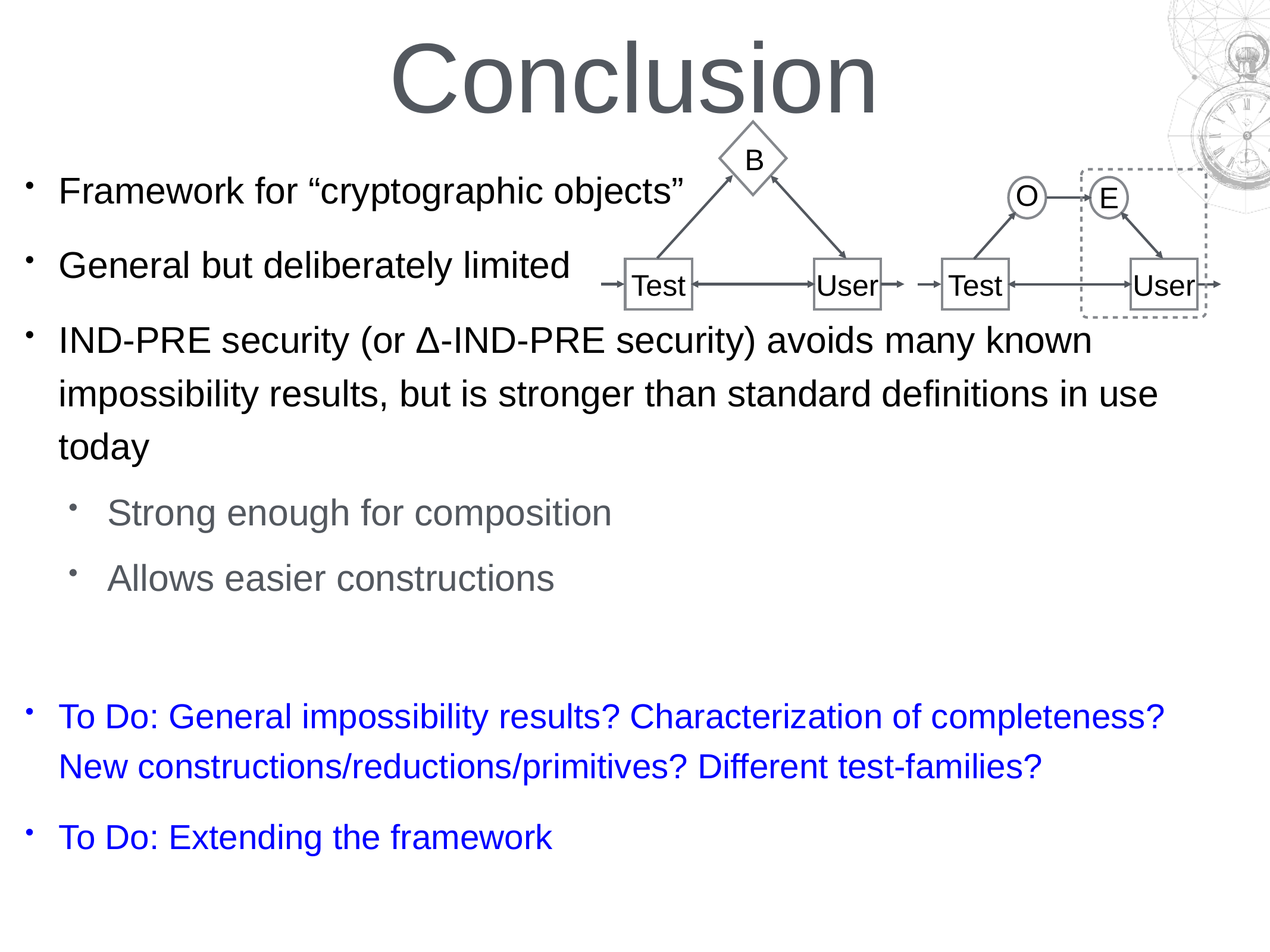

# Conclusion
Framework for “cryptographic objects”
General but deliberately limited
IND-PRE security (or Δ-IND-PRE security) avoids many known impossibility results, but is stronger than standard definitions in use today
Strong enough for composition
Allows easier constructions

To Do: General impossibility results? Characterization of completeness? New constructions/reductions/primitives? Different test-families?
To Do: Extending the framework

E
O
B
Test
User
Test
User